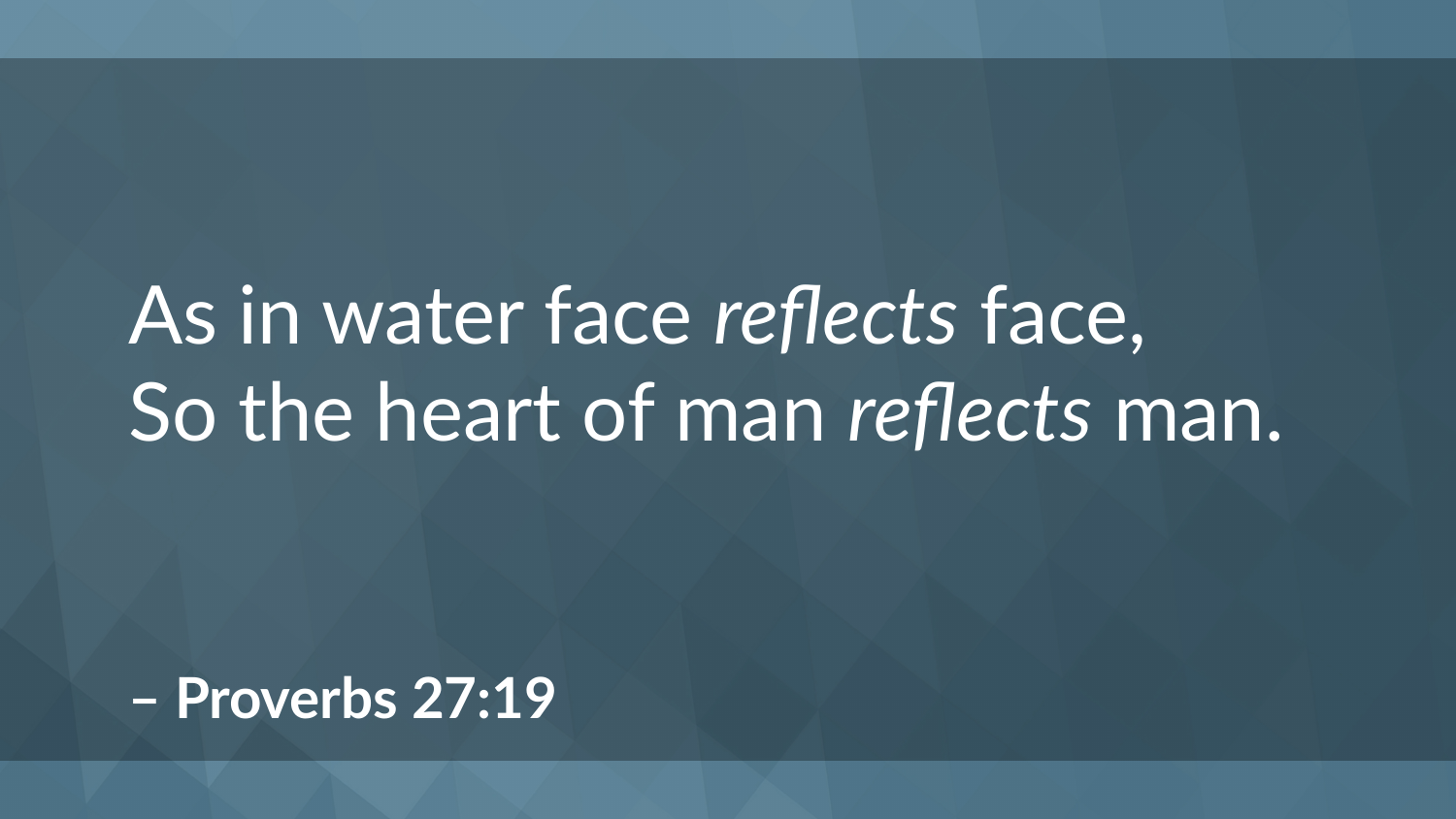

As in water face reflects face,
So the heart of man reflects man.
– Proverbs 27:19